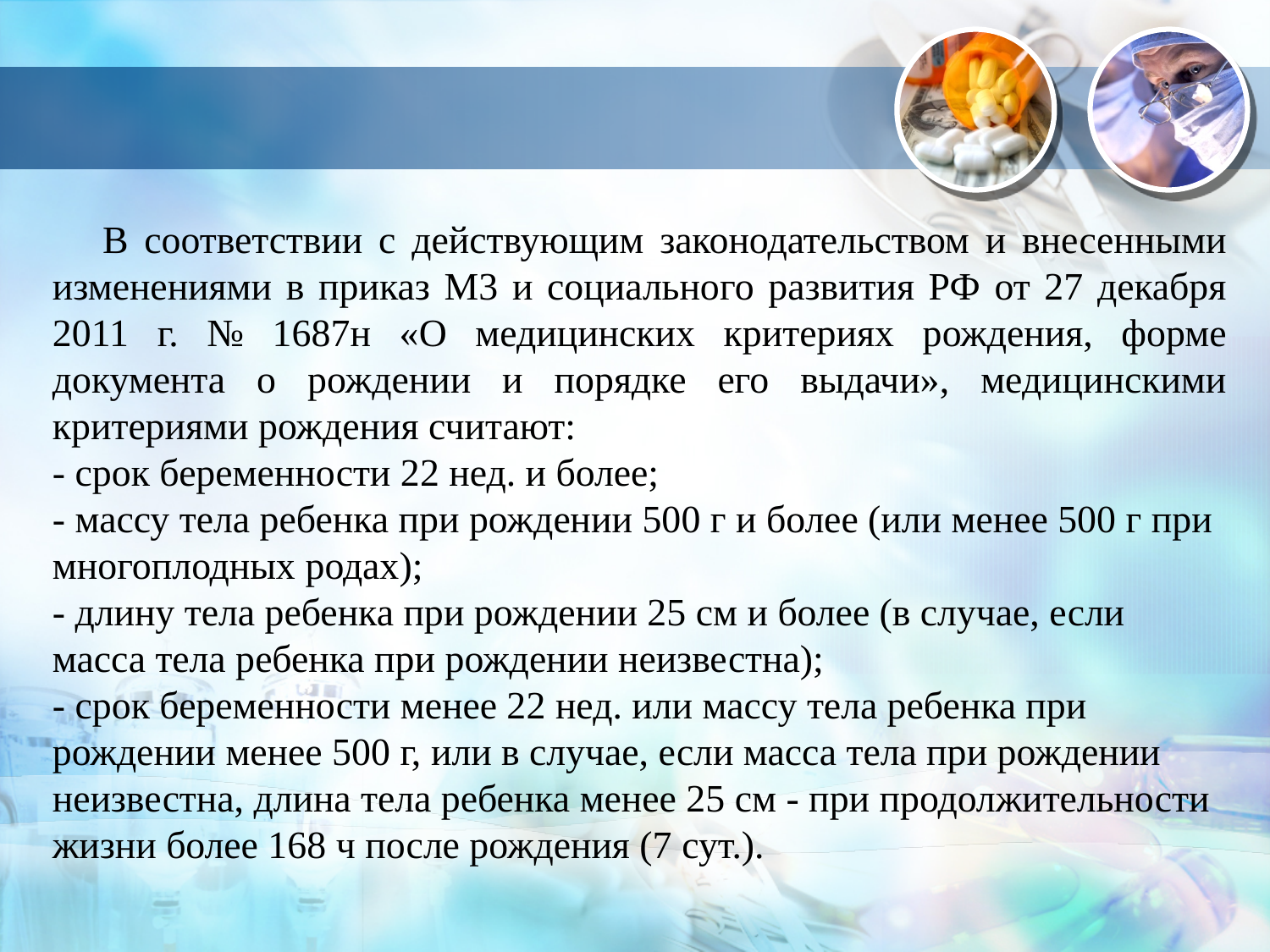

В соответствии с действующим законодательством и внесенными изменениями в приказ М3 и социального развития РФ от 27 декабря 2011 г. № 1687н «О медицинских критериях рождения, форме документа о рождении и порядке его выдачи», медицинскими критериями рождения считают:
- срок беременности 22 нед. и более;
- массу тела ребенка при рождении 500 г и более (или менее 500 г при многоплодных родах);
- длину тела ребенка при рождении 25 см и более (в случае, если масса тела ребенка при рождении неизвестна);
- срок беременности менее 22 нед. или массу тела ребенка при рождении менее 500 г, или в случае, если масса тела при рождении неизвестна, длина тела ребенка менее 25 см - при продолжительности жизни более 168 ч после рождения (7 сут.).